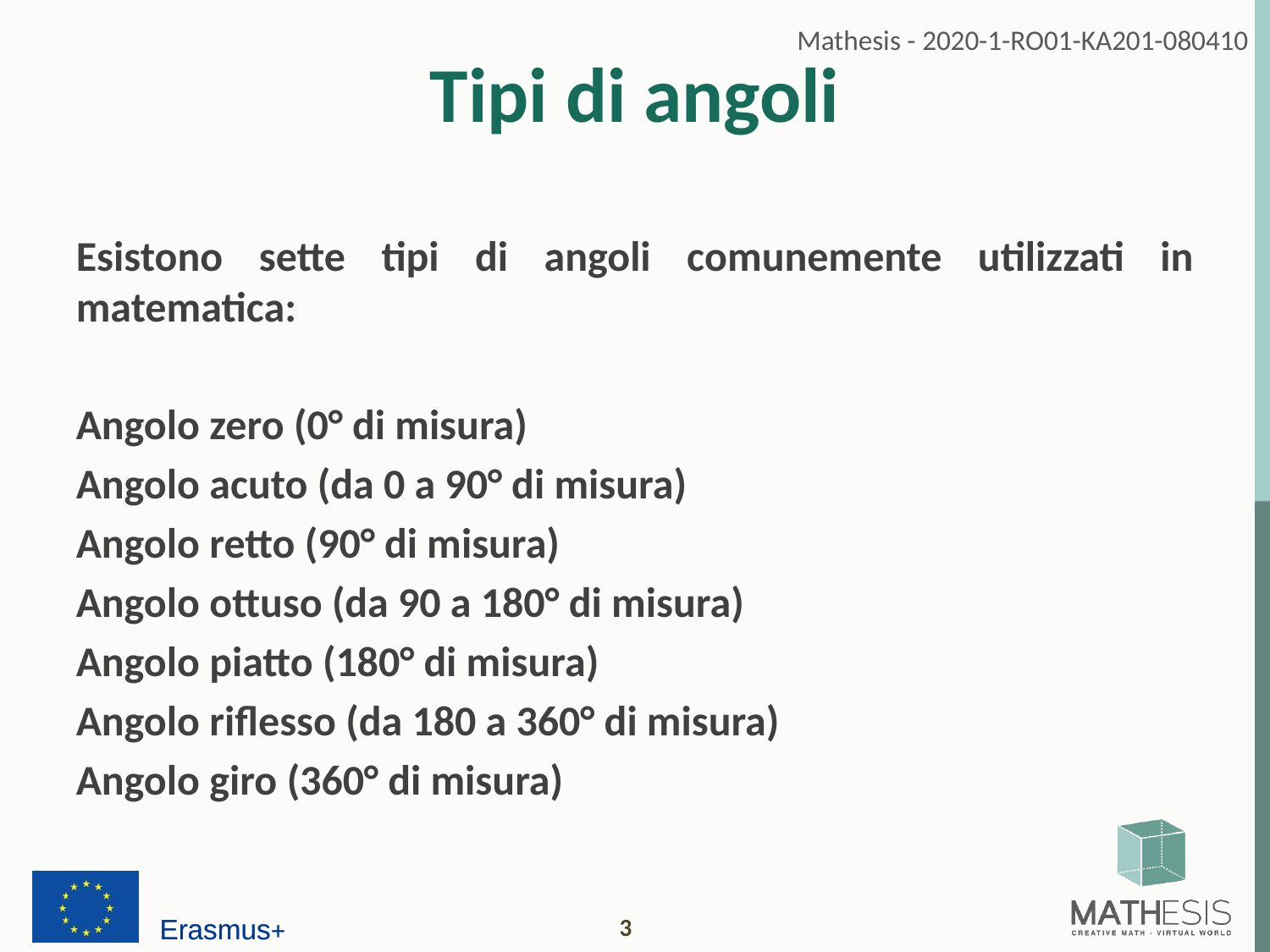

# Tipi di angoli
Esistono sette tipi di angoli comunemente utilizzati in matematica:

Angolo zero (0° di misura)
Angolo acuto (da 0 a 90° di misura)
Angolo retto (90° di misura)
Angolo ottuso (da 90 a 180° di misura)
Angolo piatto (180° di misura)
Angolo riflesso (da 180 a 360° di misura)
Angolo giro (360° di misura)